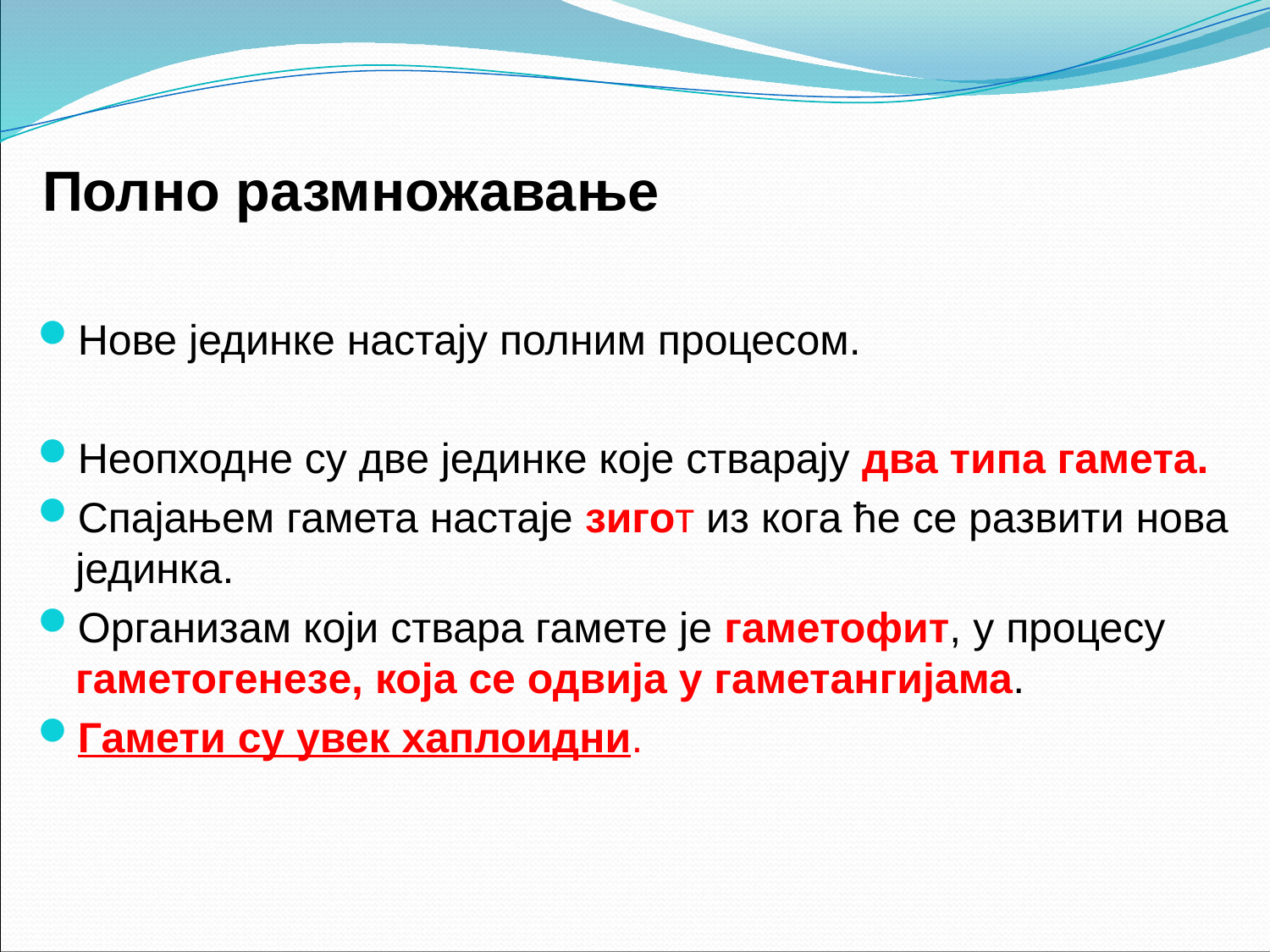

# Полно размножавање
Нове јединке настају полним процесом.

Неопходне су две јединке које стварају два типа гамета.
Спајањем гамета настаје зигот из кога ће се развити нова јединка.
Организам који ствара гамете је гаметофит, у процесу  гаметогенезе, која се одвија у гаметангијама.
Гамети су увек хаплоидни.